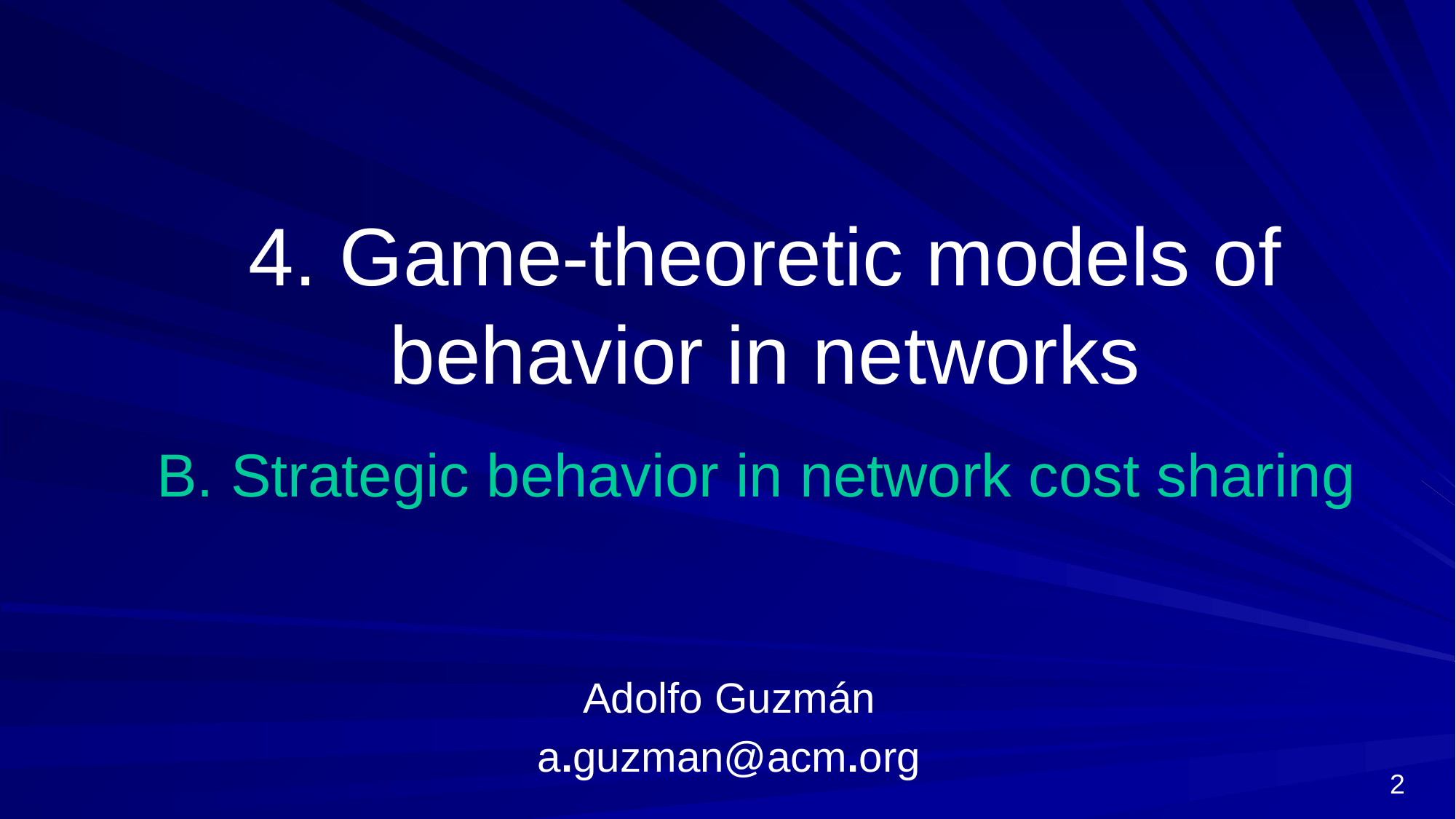

# 4. Game-theoretic models of behavior in networks B. Strategic behavior in network cost sharing
Adolfo Guzmán
a.guzman@acm.org
2